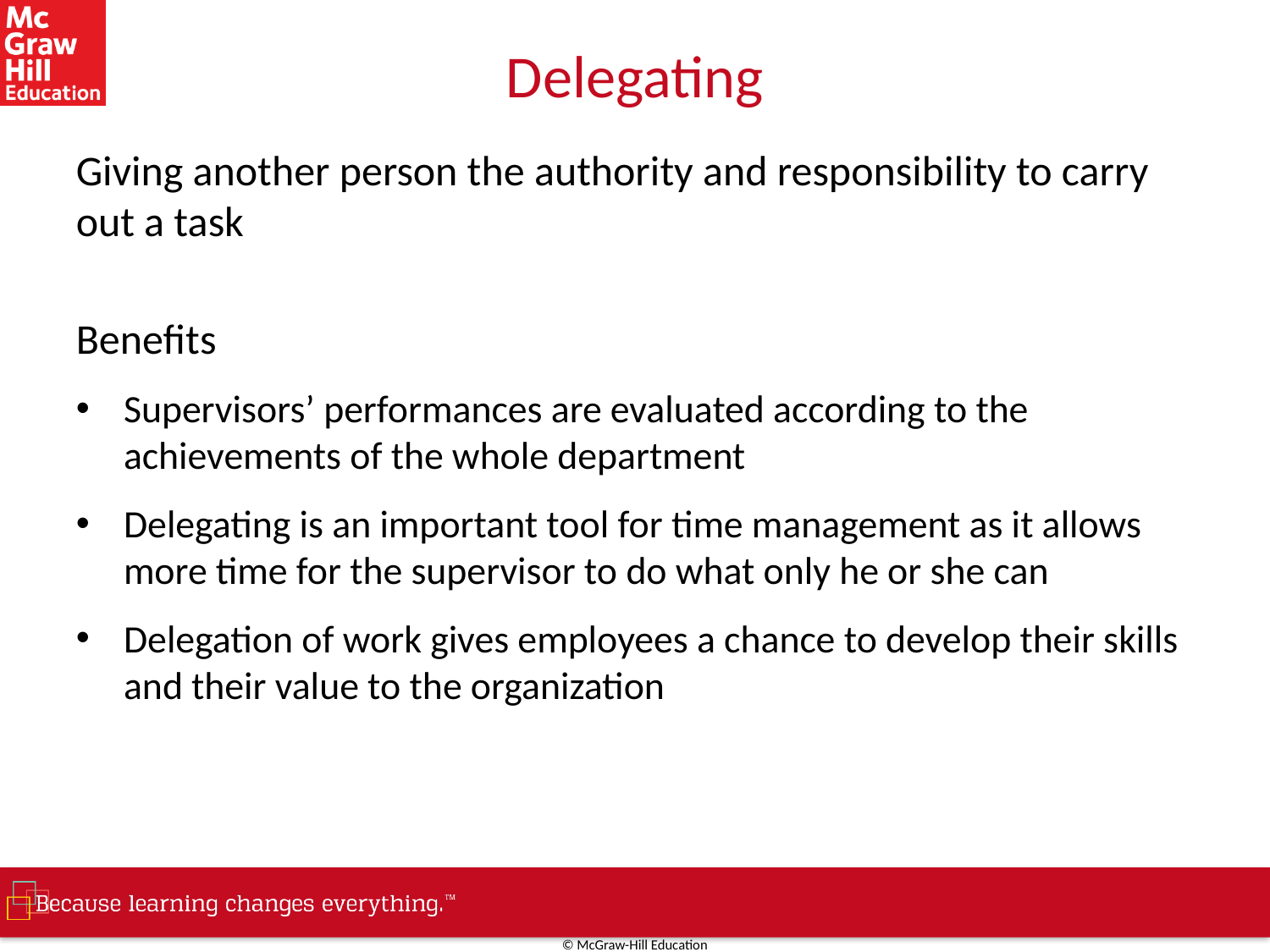

# Delegating
Giving another person the authority and responsibility to carry out a task

Benefits
Supervisors’ performances are evaluated according to the achievements of the whole department
Delegating is an important tool for time management as it allows more time for the supervisor to do what only he or she can
Delegation of work gives employees a chance to develop their skills and their value to the organization